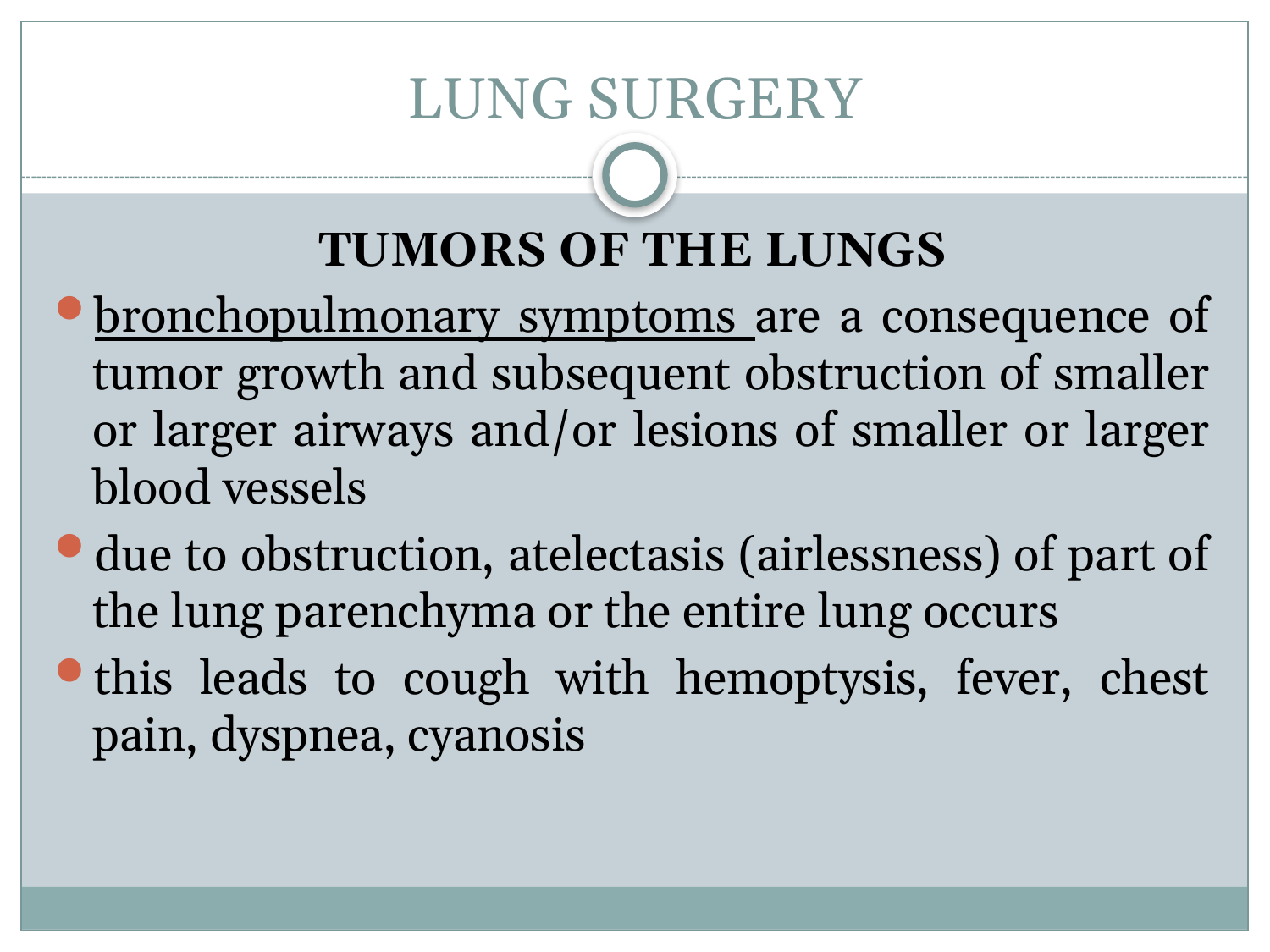

# LUNG SURGERY
TUMORS OF THE LUNGS
bronchopulmonary symptoms are a consequence of tumor growth and subsequent obstruction of smaller or larger airways and/or lesions of smaller or larger blood vessels
due to obstruction, atelectasis (airlessness) of part of the lung parenchyma or the entire lung occurs
this leads to cough with hemoptysis, fever, chest pain, dyspnea, cyanosis